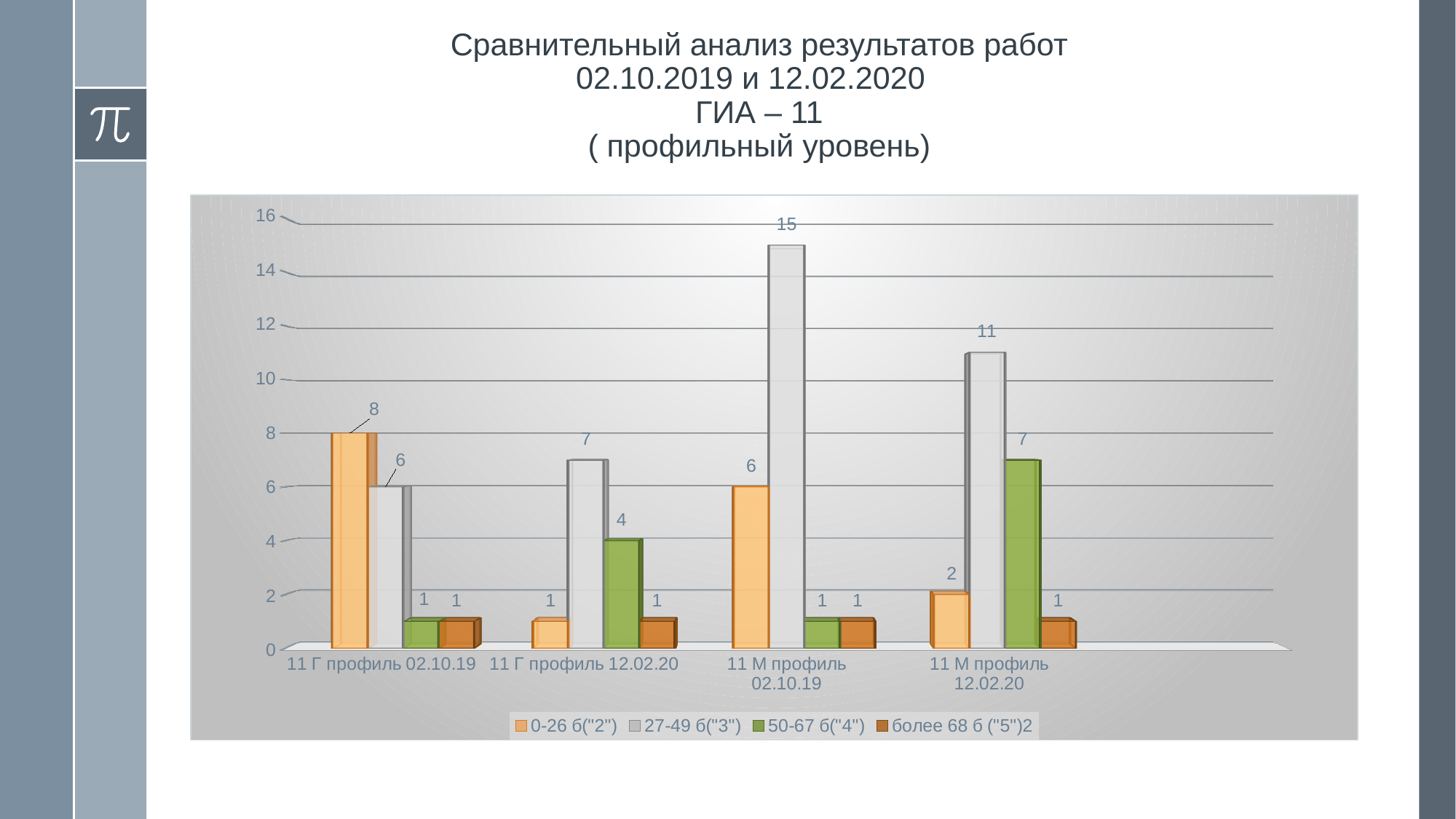

# Сравнительный анализ результатов работ 02.10.2019 и 12.02.2020 ГИА – 11 ( профильный уровень)

[unsupported chart]